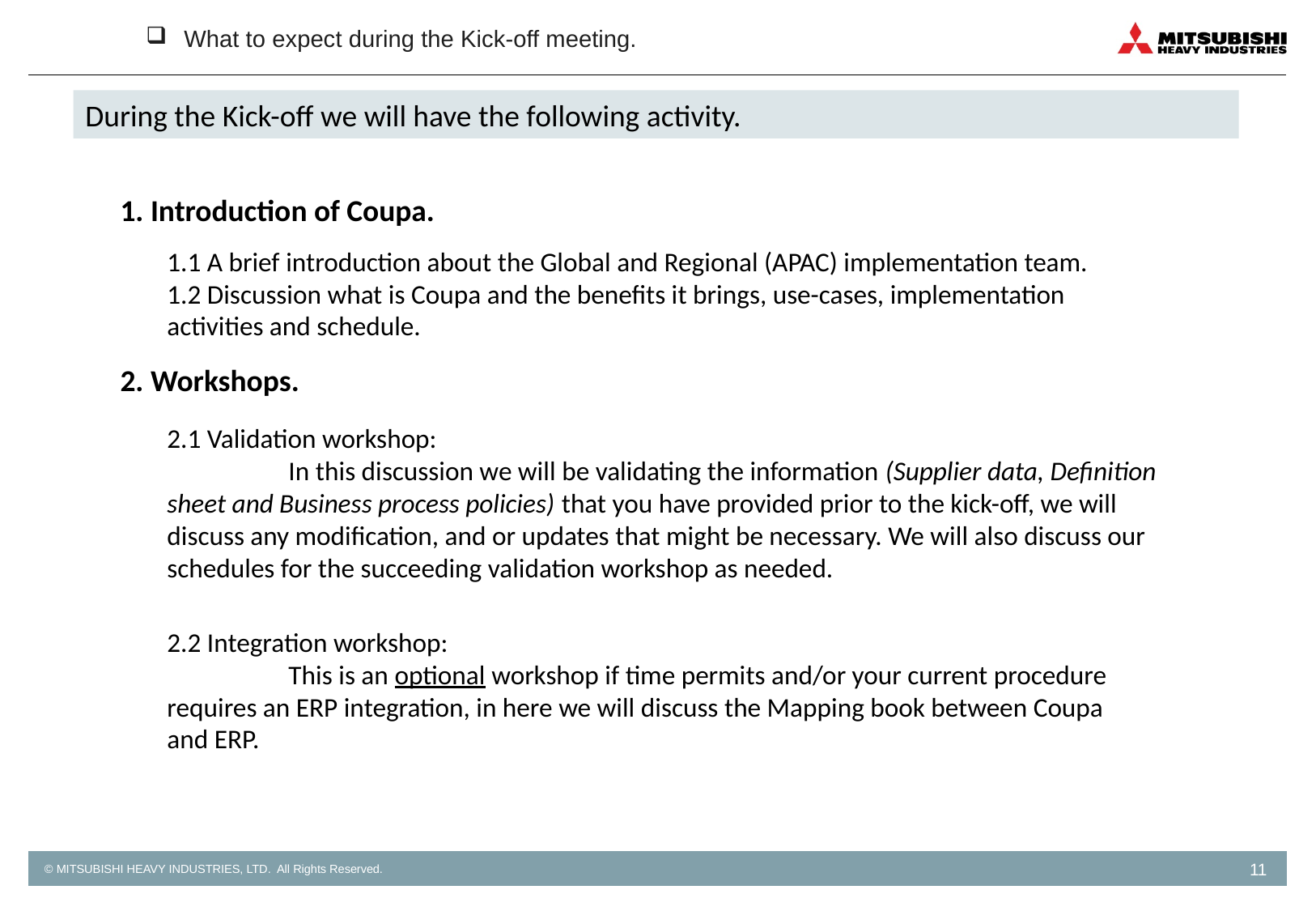

# What to expect during the Kick-off meeting.
During the Kick-off we will have the following activity.
1. Introduction of Coupa.
1.1 A brief introduction about the Global and Regional (APAC) implementation team.
1.2 Discussion what is Coupa and the benefits it brings, use-cases, implementation activities and schedule.
2. Workshops.
2.1 Validation workshop:
	In this discussion we will be validating the information (Supplier data, Definition sheet and Business process policies) that you have provided prior to the kick-off, we will discuss any modification, and or updates that might be necessary. We will also discuss our schedules for the succeeding validation workshop as needed.
2.2 Integration workshop:
	This is an optional workshop if time permits and/or your current procedure requires an ERP integration, in here we will discuss the Mapping book between Coupa and ERP.